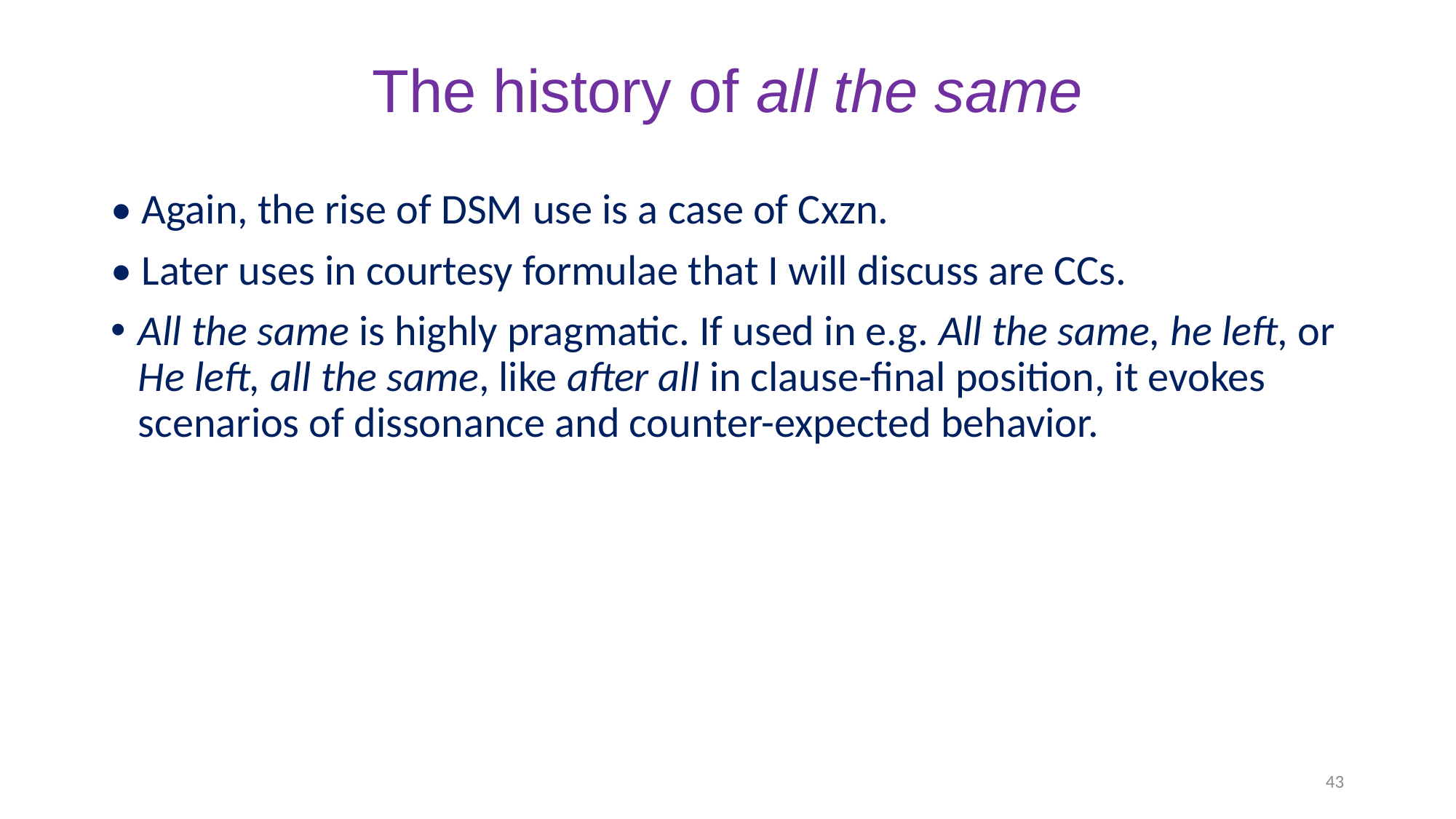

# The history of all the same
• Again, the rise of DSM use is a case of Cxzn.
• Later uses in courtesy formulae that I will discuss are CCs.
All the same is highly pragmatic. If used in e.g. All the same, he left, or He left, all the same, like after all in clause-final position, it evokes scenarios of dissonance and counter-expected behavior.

43